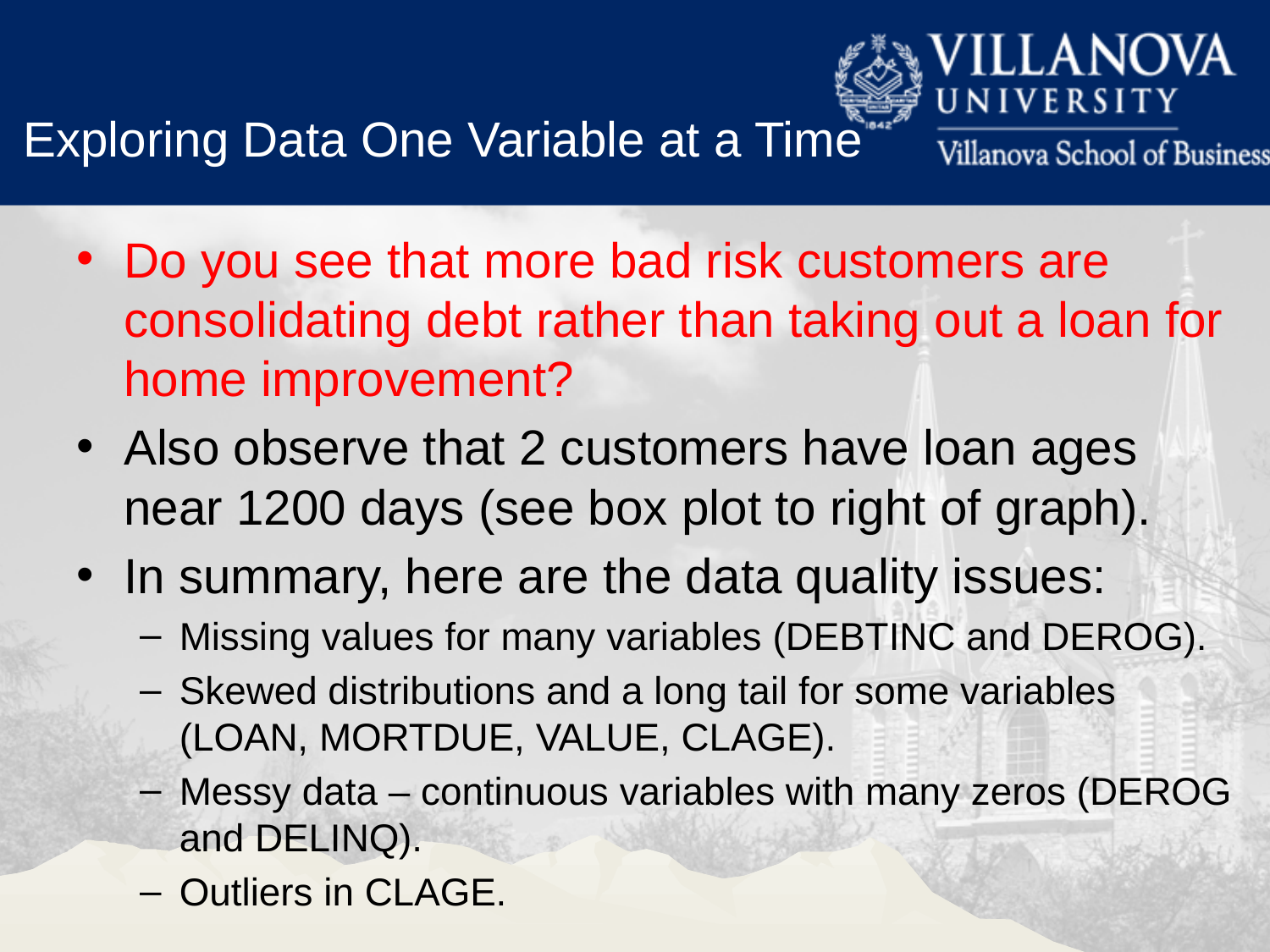

Exploring Data One Variable at a Time
Do you see that more bad risk customers are consolidating debt rather than taking out a loan for home improvement?
Also observe that 2 customers have loan ages near 1200 days (see box plot to right of graph).
In summary, here are the data quality issues:
Missing values for many variables (DEBTINC and DEROG).
Skewed distributions and a long tail for some variables (LOAN, MORTDUE, VALUE, CLAGE).
Messy data – continuous variables with many zeros (DEROG and DELINQ).
Outliers in CLAGE.